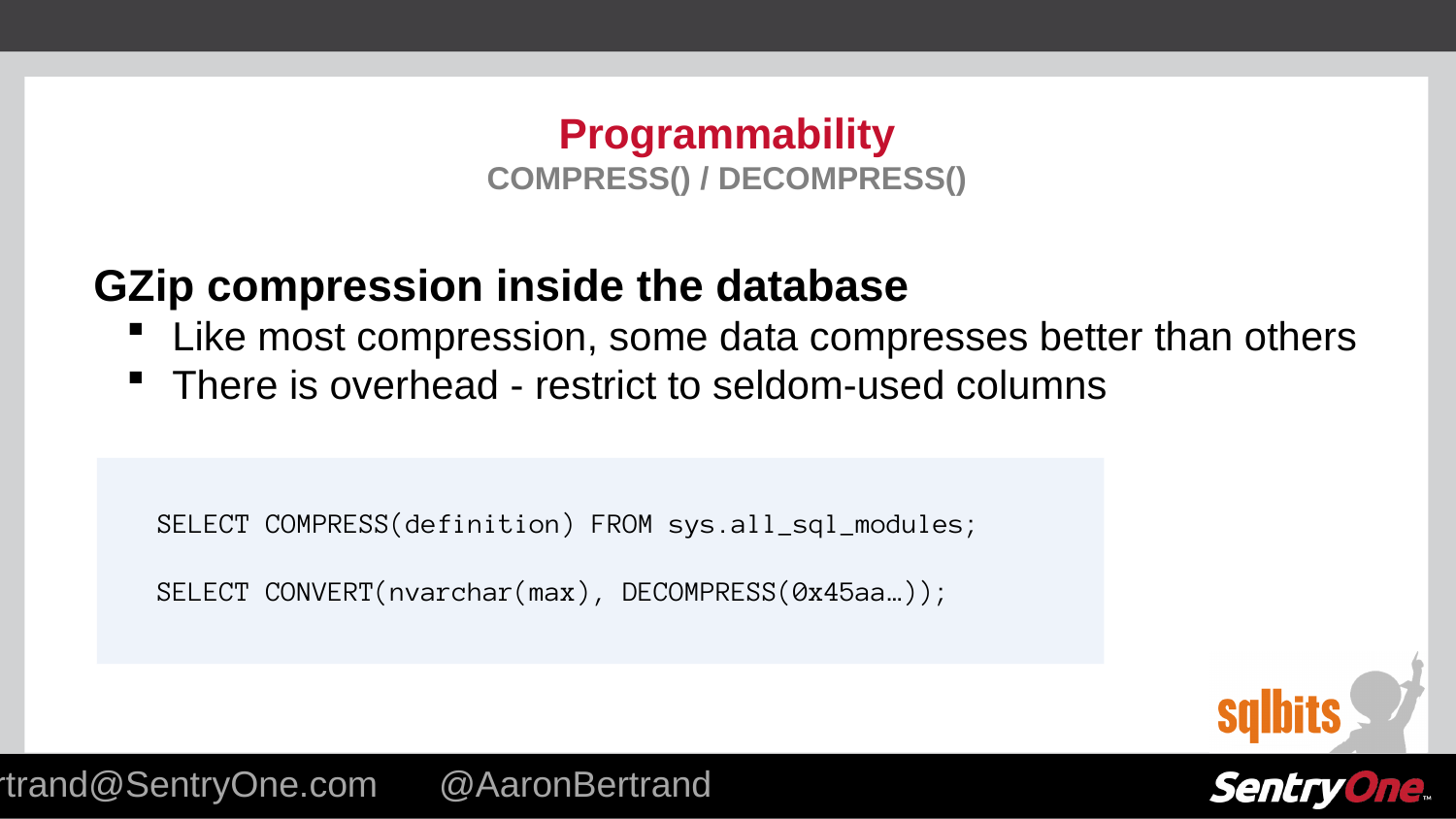

# Programmability COMPRESS() / DECOMPRESS()
GZip compression inside the database
Like most compression, some data compresses better than others
There is overhead - restrict to seldom-used columns

   SELECT COMPRESS(definition) FROM sys.all_sql_modules;
   SELECT CONVERT(nvarchar(max), DECOMPRESS(0x45aa…));